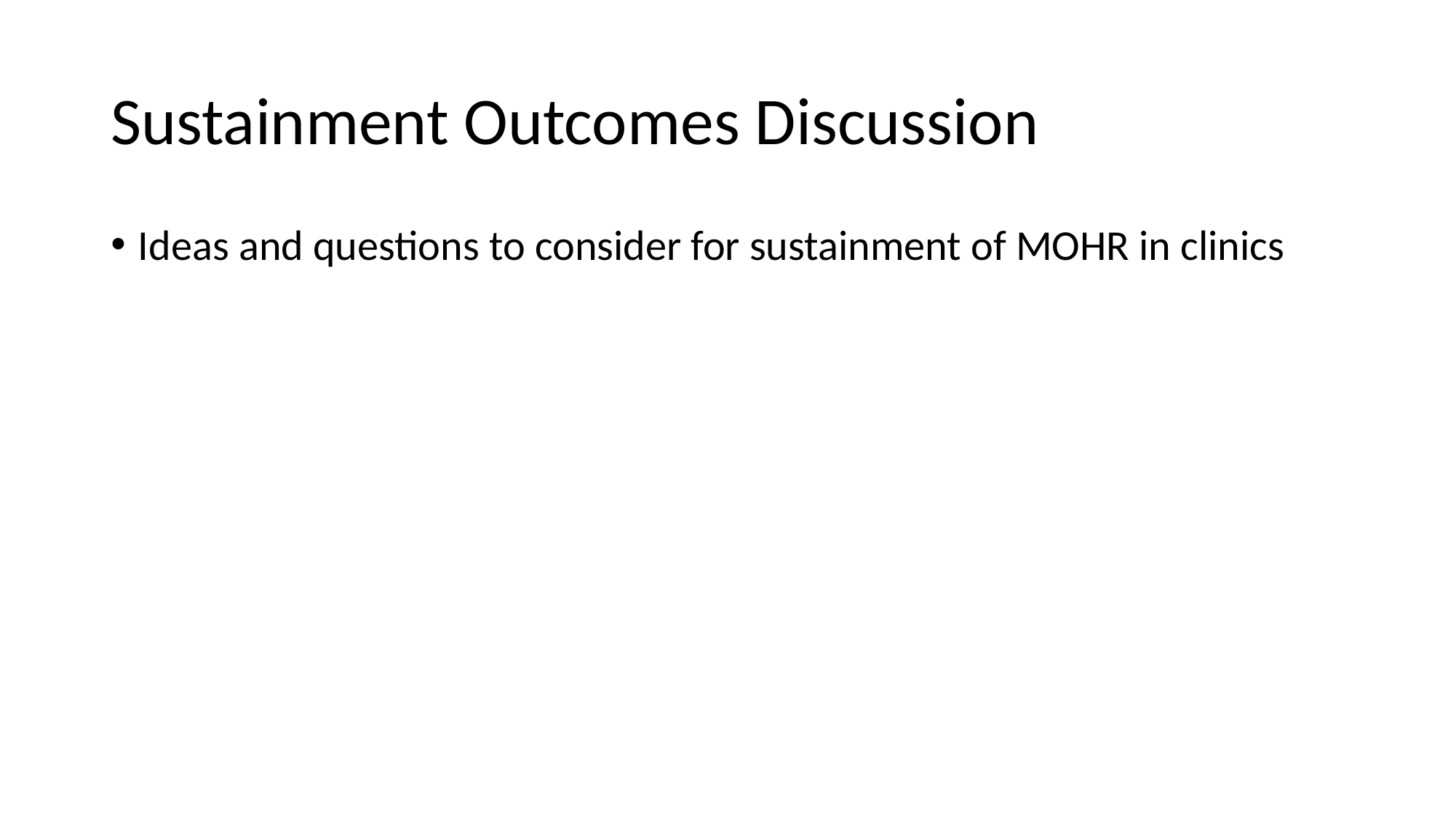

# Sustainment Outcomes Discussion
Ideas and questions to consider for sustainment of MOHR in clinics